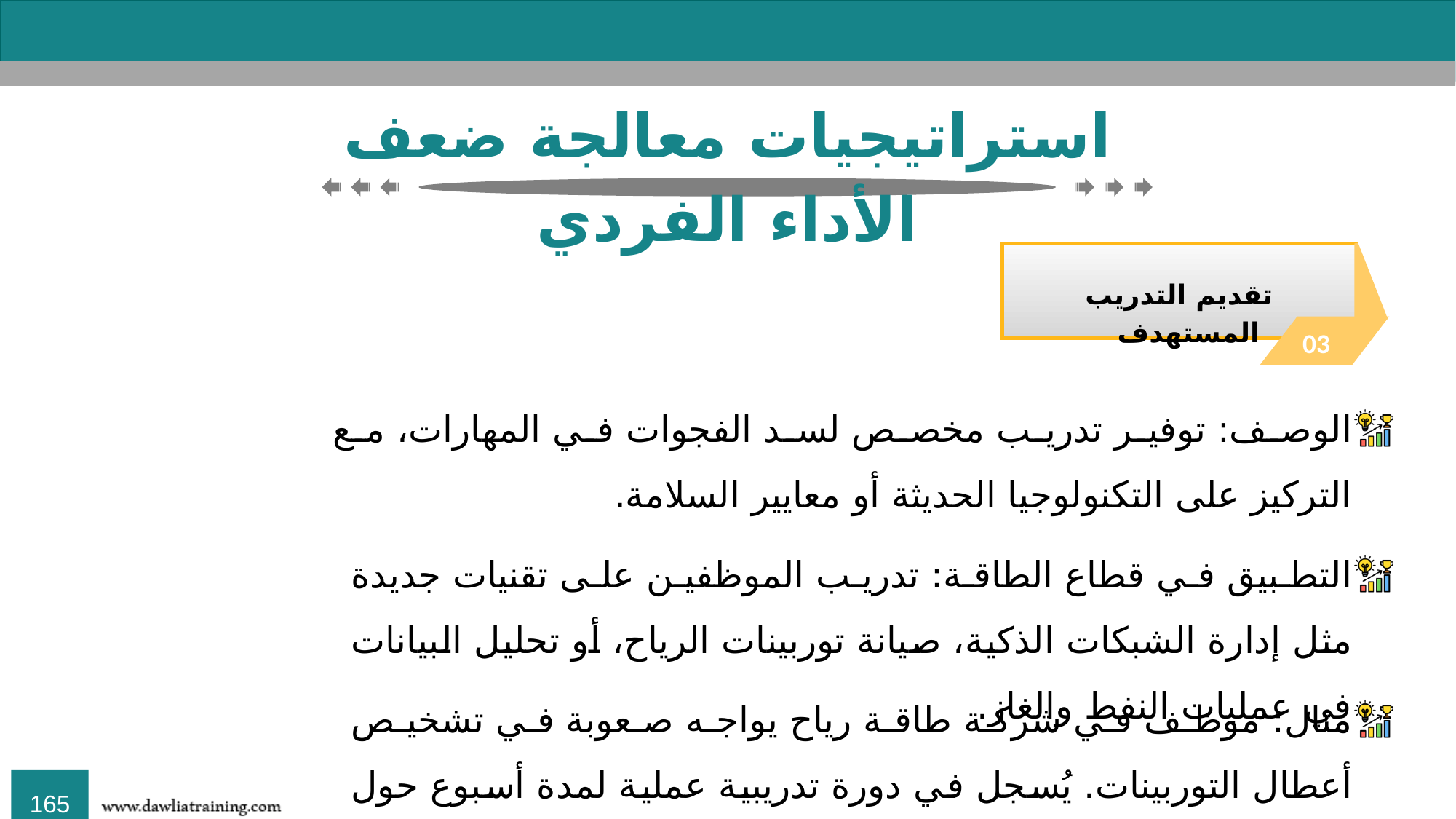

استراتيجيات معالجة ضعف الأداء الفردي

03
تقديم التدريب المستهدف
الوصف: توفير تدريب مخصص لسد الفجوات في المهارات، مع التركيز على التكنولوجيا الحديثة أو معايير السلامة.
التطبيق في قطاع الطاقة: تدريب الموظفين على تقنيات جديدة مثل إدارة الشبكات الذكية، صيانة توربينات الرياح، أو تحليل البيانات في عمليات النفط والغاز.
مثال: موظف في شركة طاقة رياح يواجه صعوبة في تشخيص أعطال التوربينات. يُسجل في دورة تدريبية عملية لمدة أسبوع حول أنظمة التشخيص الآلي.